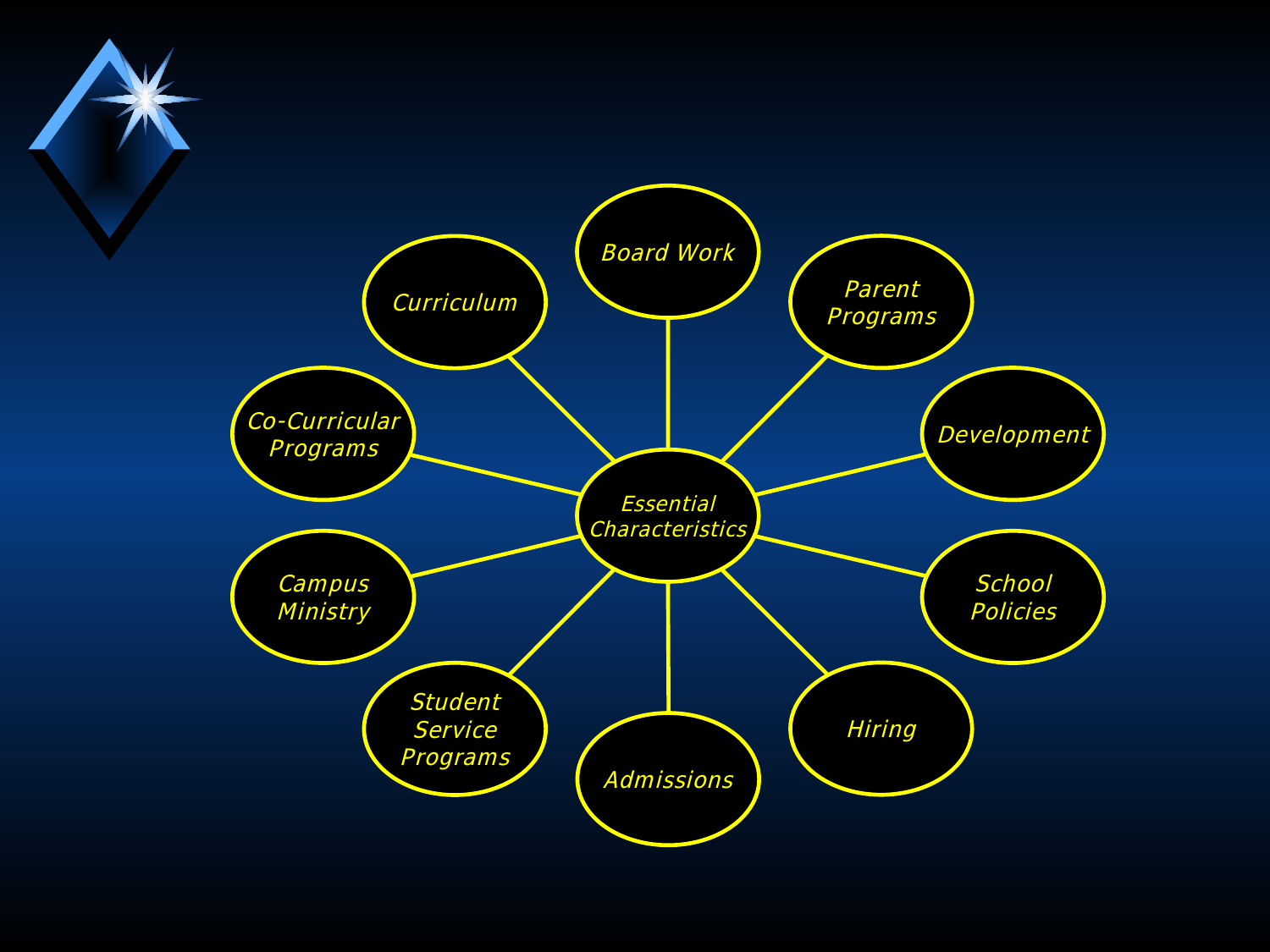

Board Work
Parent
Programs
Curriculum

Co-Curricular
Programs
Development
Essential
Characteristics

Campus
Ministry
School
Policies

Hiring
Student
Service
Programs
Admissions